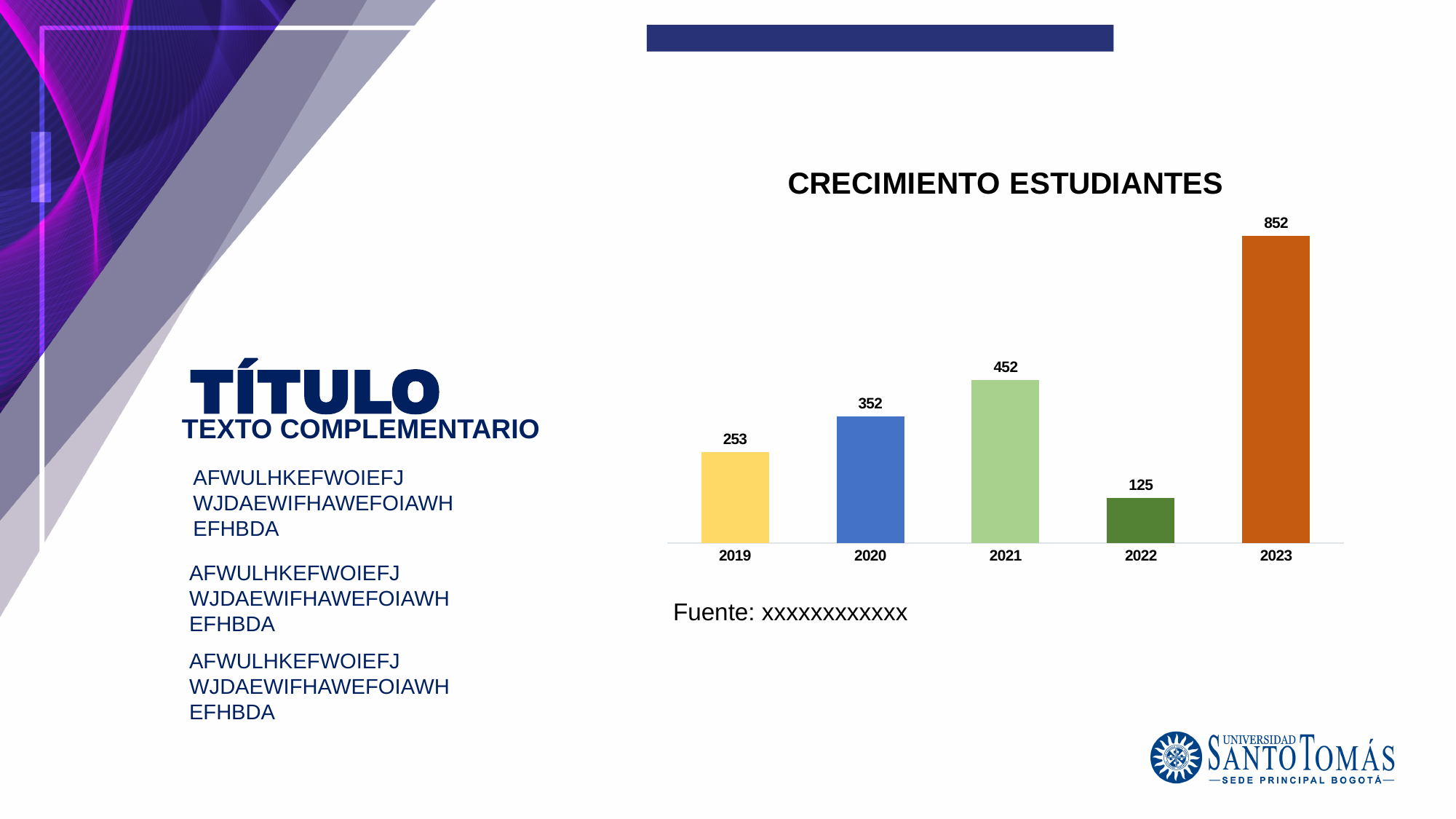

### Chart: CRECIMIENTO ESTUDIANTES

| Category |  |
|---|---|
| 2019 | 253.0 |
| 2020 | 352.0 |
| 2021 | 452.0 |
| 2022 | 125.0 |
| 2023 | 852.0 |
TÍTULO
TEXTO COMPLEMENTARIO
AFWULHKEFWOIEFJ
WJDAEWIFHAWEFOIAWHEFHBDA
AFWULHKEFWOIEFJ
WJDAEWIFHAWEFOIAWHEFHBDA
Fuente: xxxxxxxxxxxx
AFWULHKEFWOIEFJ
WJDAEWIFHAWEFOIAWHEFHBDA